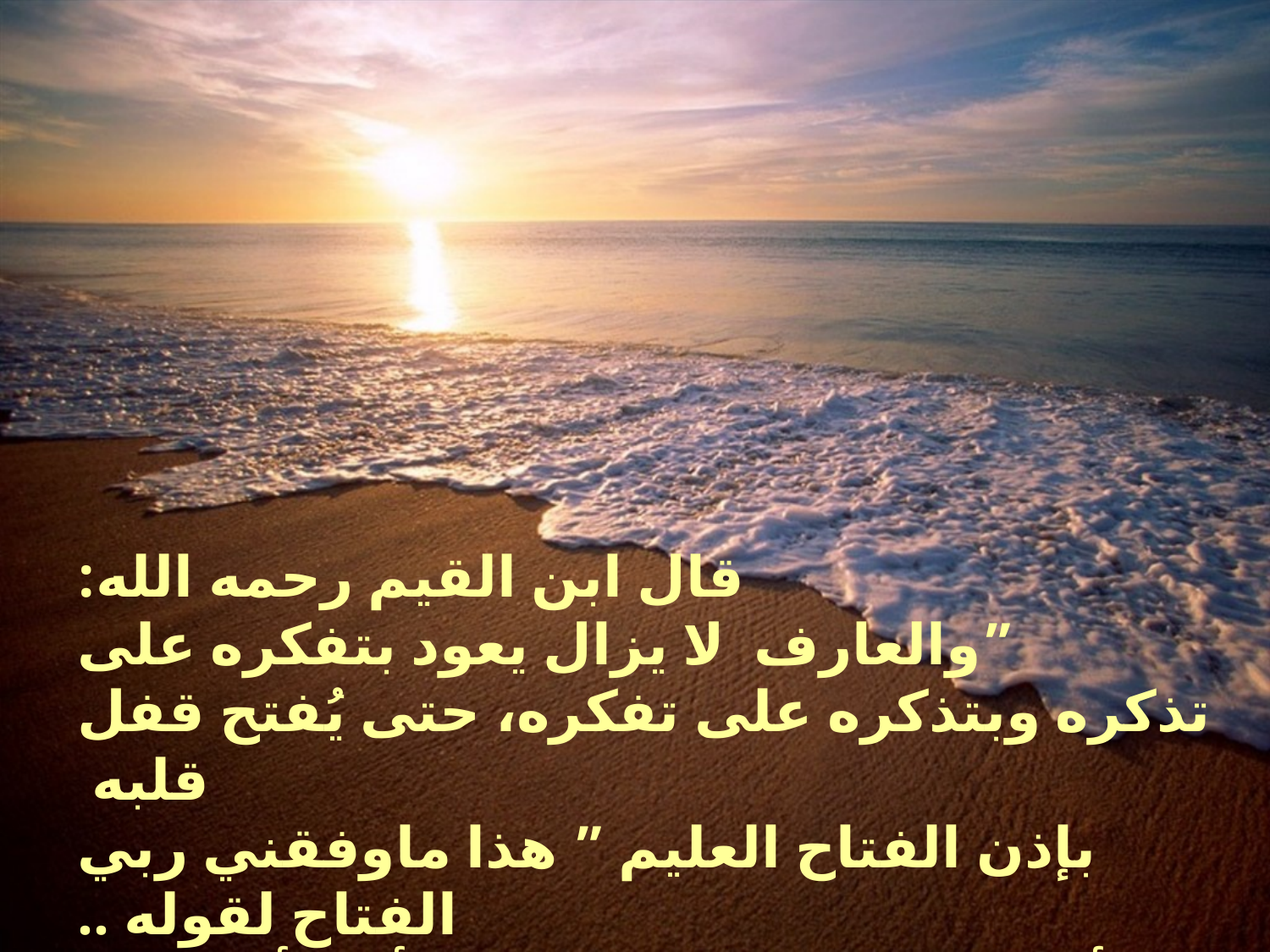

قال ابن القيم رحمه الله:
”والعارف  لا يزال يعود بتفكره على
 تذكره وبتذكره على تفكره، حتى يُفتح قفل قلبه
بإذن الفتاح العليم ” هذا ماوفقني ربي الفتاح لقوله ..
 فإن أصبت فمن الله وحده وإن أخطأت فمن نفسي والشيطان